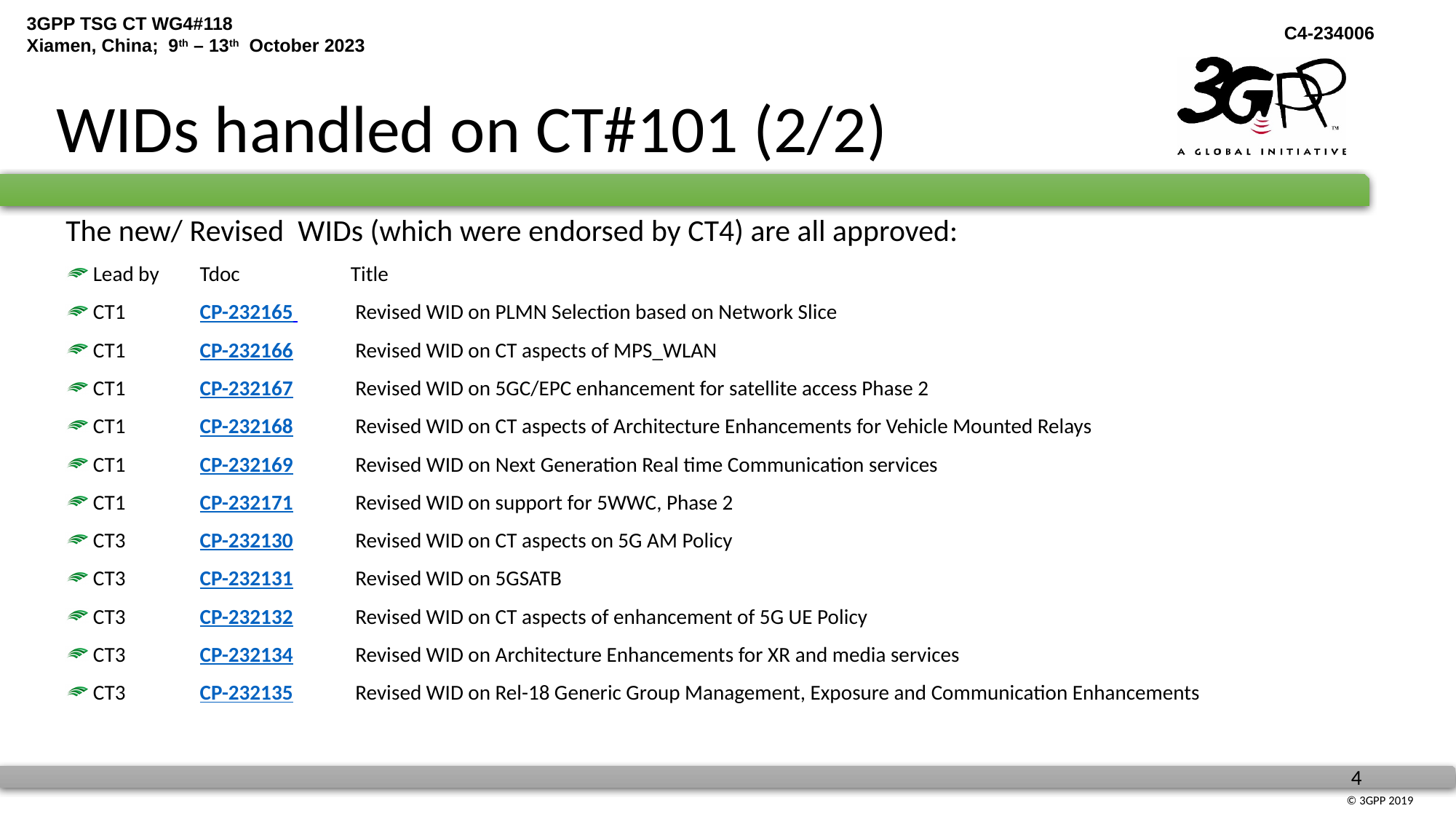

# WIDs handled on CT#101 (2/2)
The new/ Revised  WIDs (which were endorsed by CT4) are all approved:
Lead by 	Tdoc	Title
CT1	CP-232165 	 Revised WID on PLMN Selection based on Network Slice
CT1	CP-232166	 Revised WID on CT aspects of MPS_WLAN
CT1	CP-232167	 Revised WID on 5GC/EPC enhancement for satellite access Phase 2
CT1	CP-232168	 Revised WID on CT aspects of Architecture Enhancements for Vehicle Mounted Relays
CT1	CP-232169	 Revised WID on Next Generation Real time Communication services
CT1	CP-232171	 Revised WID on support for 5WWC, Phase 2
CT3	CP-232130	 Revised WID on CT aspects on 5G AM Policy
CT3	CP-232131	 Revised WID on 5GSATB
CT3	CP-232132	 Revised WID on CT aspects of enhancement of 5G UE Policy
CT3	CP-232134	 Revised WID on Architecture Enhancements for XR and media services
CT3	CP-232135	 Revised WID on Rel-18 Generic Group Management, Exposure and Communication Enhancements